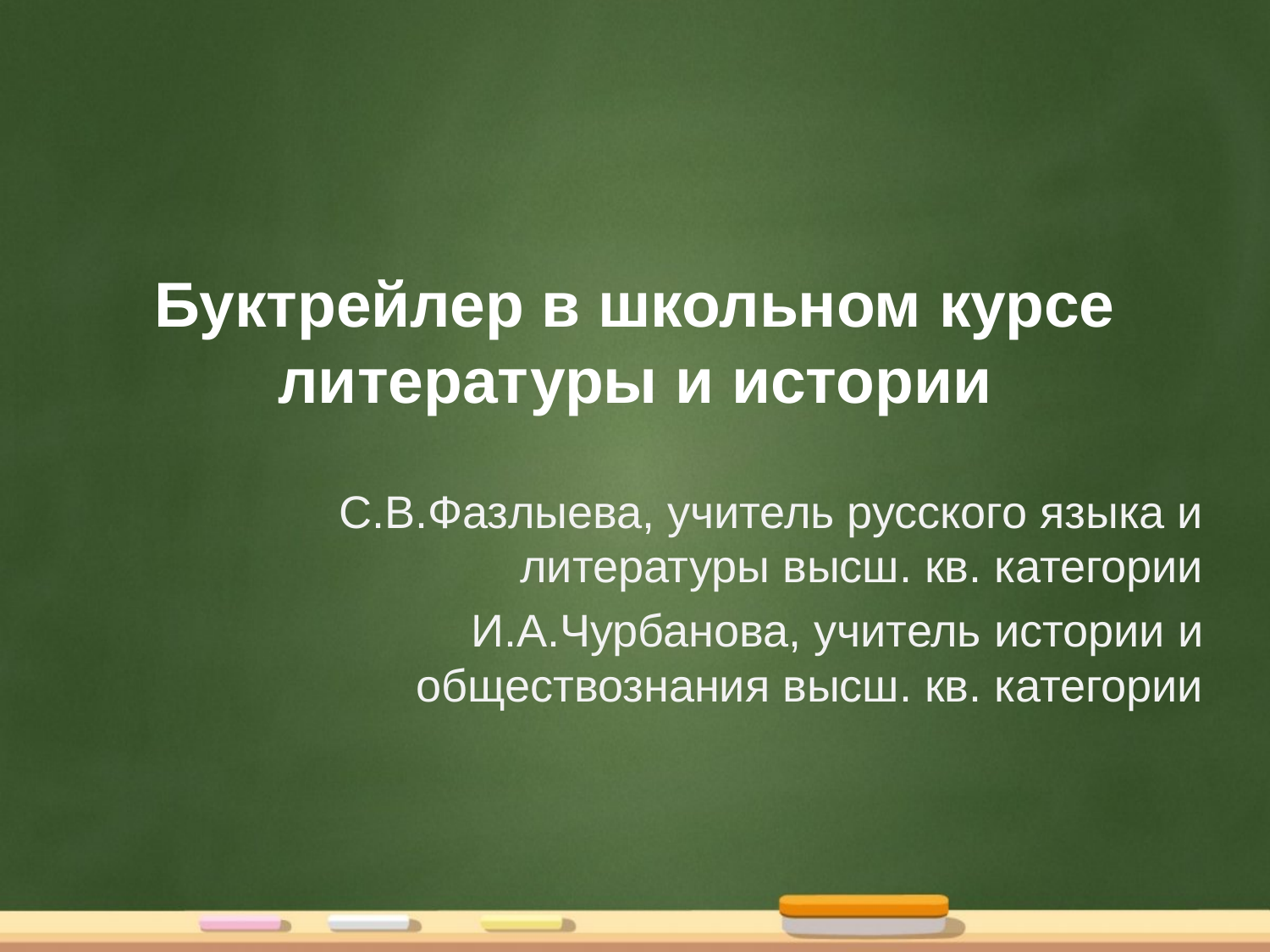

# Буктрейлер в школьном курсе литературы и истории
С.В.Фазлыева, учитель русского языка и литературы высш. кв. категории
И.А.Чурбанова, учитель истории и обществознания высш. кв. категории